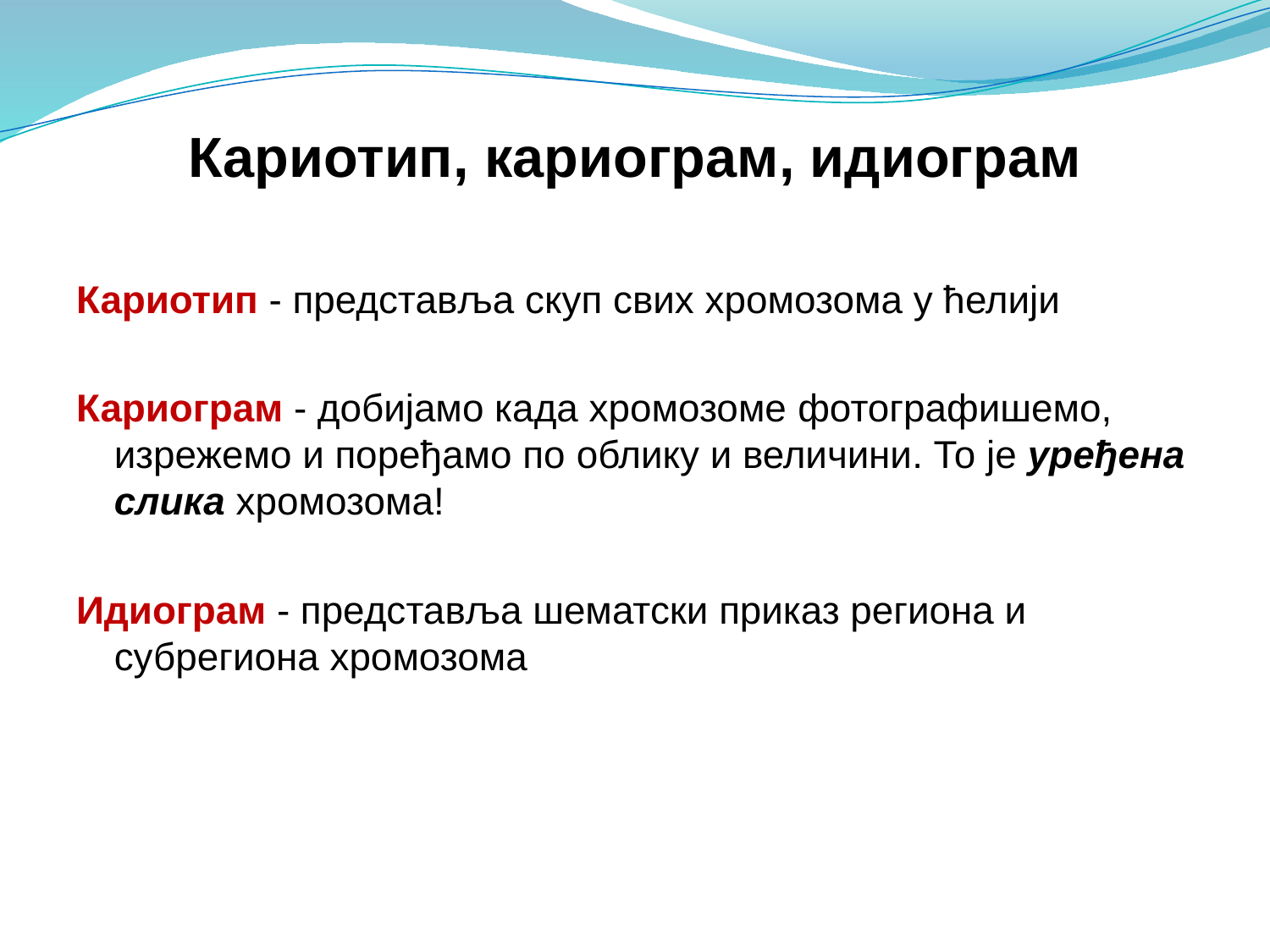

# Кариотип, кариограм, идиограм
Кариотип - представља скуп свих хромозома у ћелији

Кариограм - добијамо када хромозоме фотографишемо, изрежемо и поређамо по облику и величини. То је уређена слика хромозома!

Идиограм - представља шематски приказ региона и субрегиона хромозома